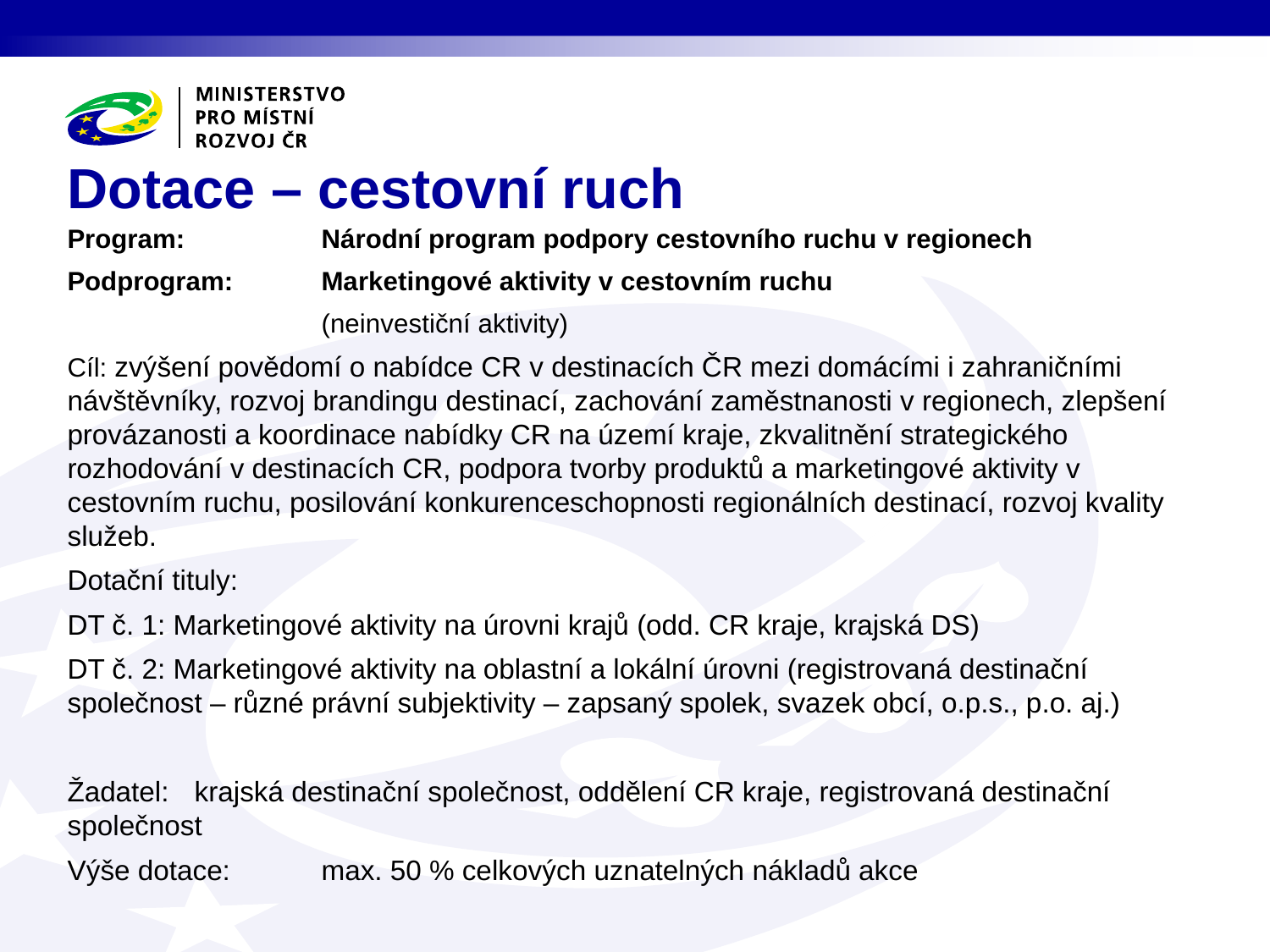

# Dotace – cestovní ruch
Program: 		Národní program podpory cestovního ruchu v regionech
Podprogram: 	Marketingové aktivity v cestovním ruchu
		(neinvestiční aktivity)
Cíl: zvýšení povědomí o nabídce CR v destinacích ČR mezi domácími i zahraničními návštěvníky, rozvoj brandingu destinací, zachování zaměstnanosti v regionech, zlepšení provázanosti a koordinace nabídky CR na území kraje, zkvalitnění strategického rozhodování v destinacích CR, podpora tvorby produktů a marketingové aktivity v cestovním ruchu, posilování konkurenceschopnosti regionálních destinací, rozvoj kvality služeb.
Dotační tituly:
DT č. 1: Marketingové aktivity na úrovni krajů (odd. CR kraje, krajská DS)
DT č. 2: Marketingové aktivity na oblastní a lokální úrovni (registrovaná destinační společnost – různé právní subjektivity – zapsaný spolek, svazek obcí, o.p.s., p.o. aj.)

Žadatel: 	krajská destinační společnost, oddělení CR kraje, registrovaná destinační společnost
Výše dotace: 	max. 50 % celkových uznatelných nákladů akce